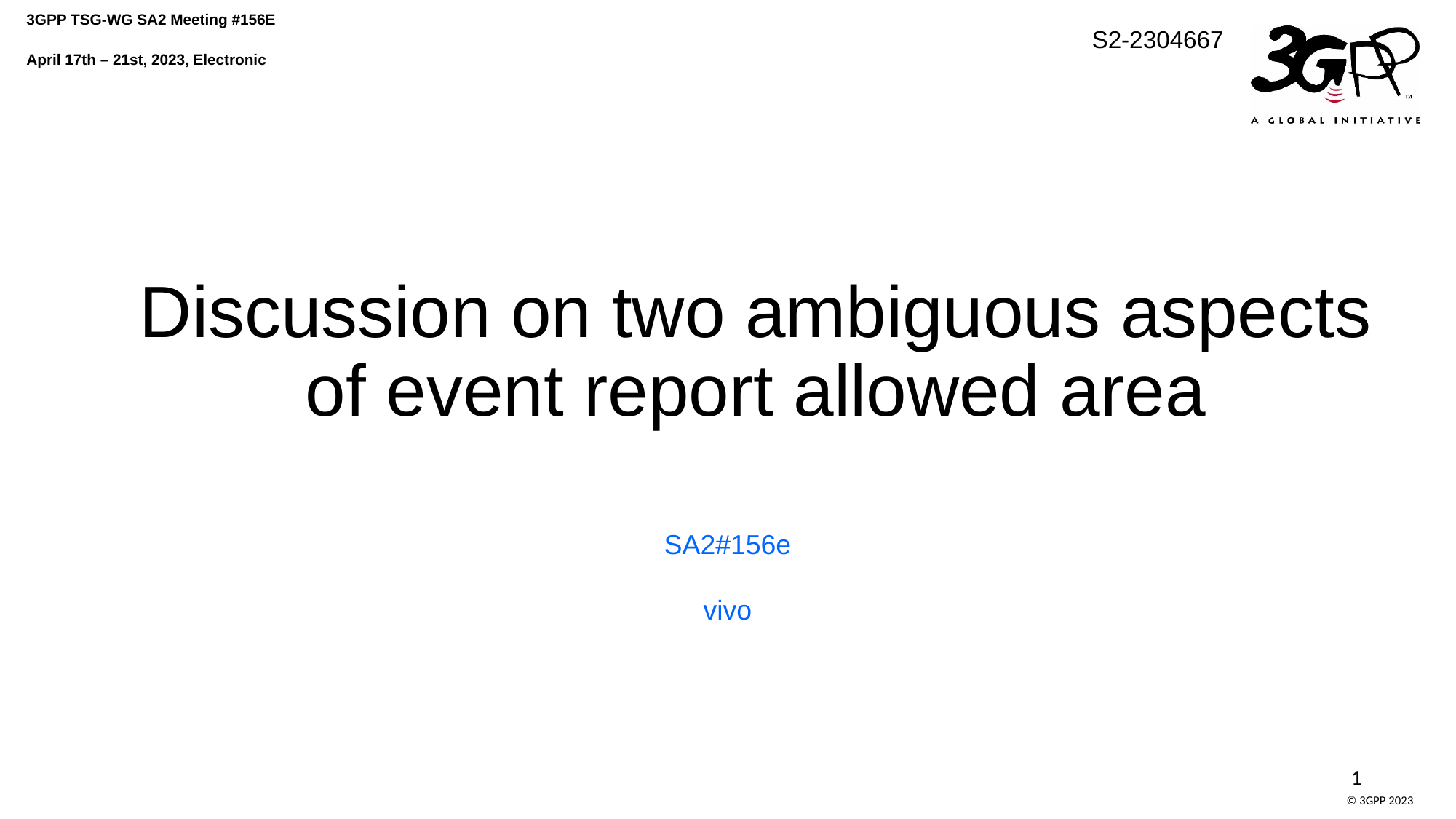

Discussion on two ambiguous aspects of event report allowed area
SA2#156e

vivo